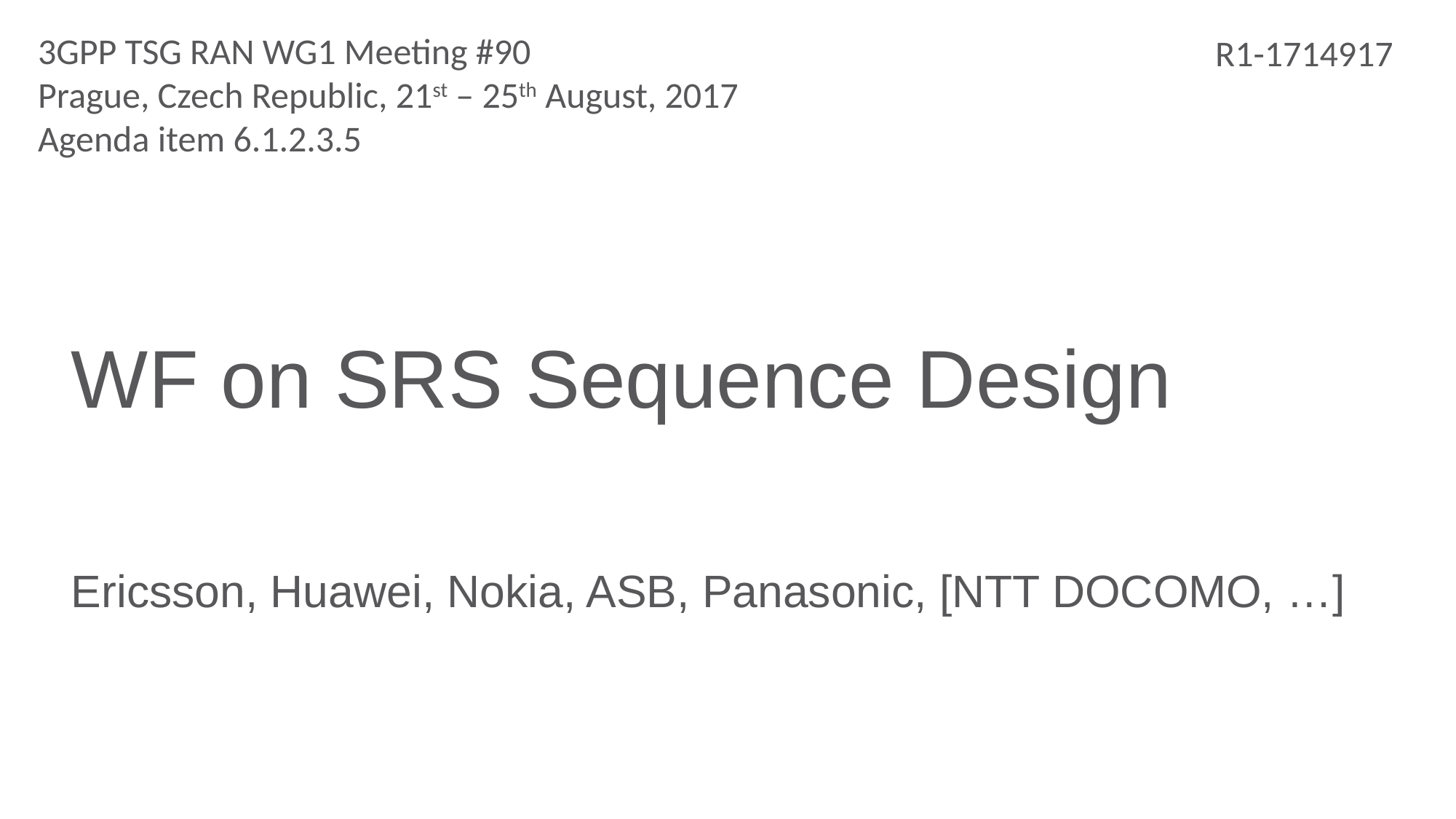

3GPP TSG RAN WG1 Meeting #90
Prague, Czech Republic, 21st – 25th August, 2017
Agenda item 6.1.2.3.5
R1-1714917
# WF on SRS Sequence Design
Ericsson, Huawei, Nokia, ASB, Panasonic, [NTT DOCOMO, …]